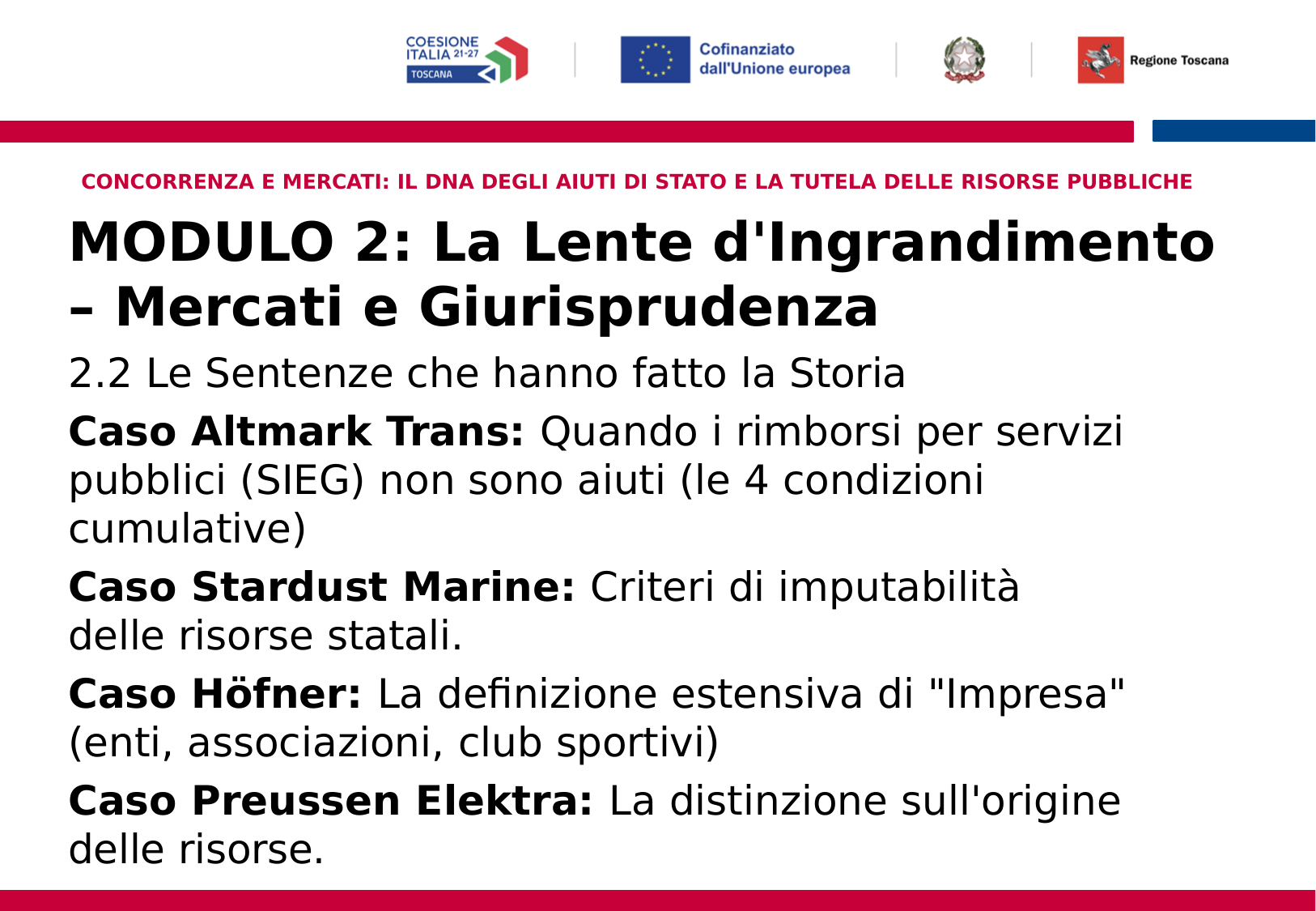

CONCORRENZA E MERCATI: IL DNA DEGLI AIUTI DI STATO E LA TUTELA DELLE RISORSE PUBBLICHE
# MODULO 2: La Lente d'Ingrandimento
– Mercati e Giurisprudenza
2.2 Le Sentenze che hanno fatto la Storia
Caso Altmark Trans: Quando i rimborsi per servizi pubblici (SIEG) non sono aiuti (le 4 condizioni cumulative)
Caso Stardust Marine: Criteri di imputabilità delle risorse statali.
Caso Höfner: La definizione estensiva di "Impresa" (enti, associazioni, club sportivi)
Caso Preussen Elektra: La distinzione sull'origine delle risorse.